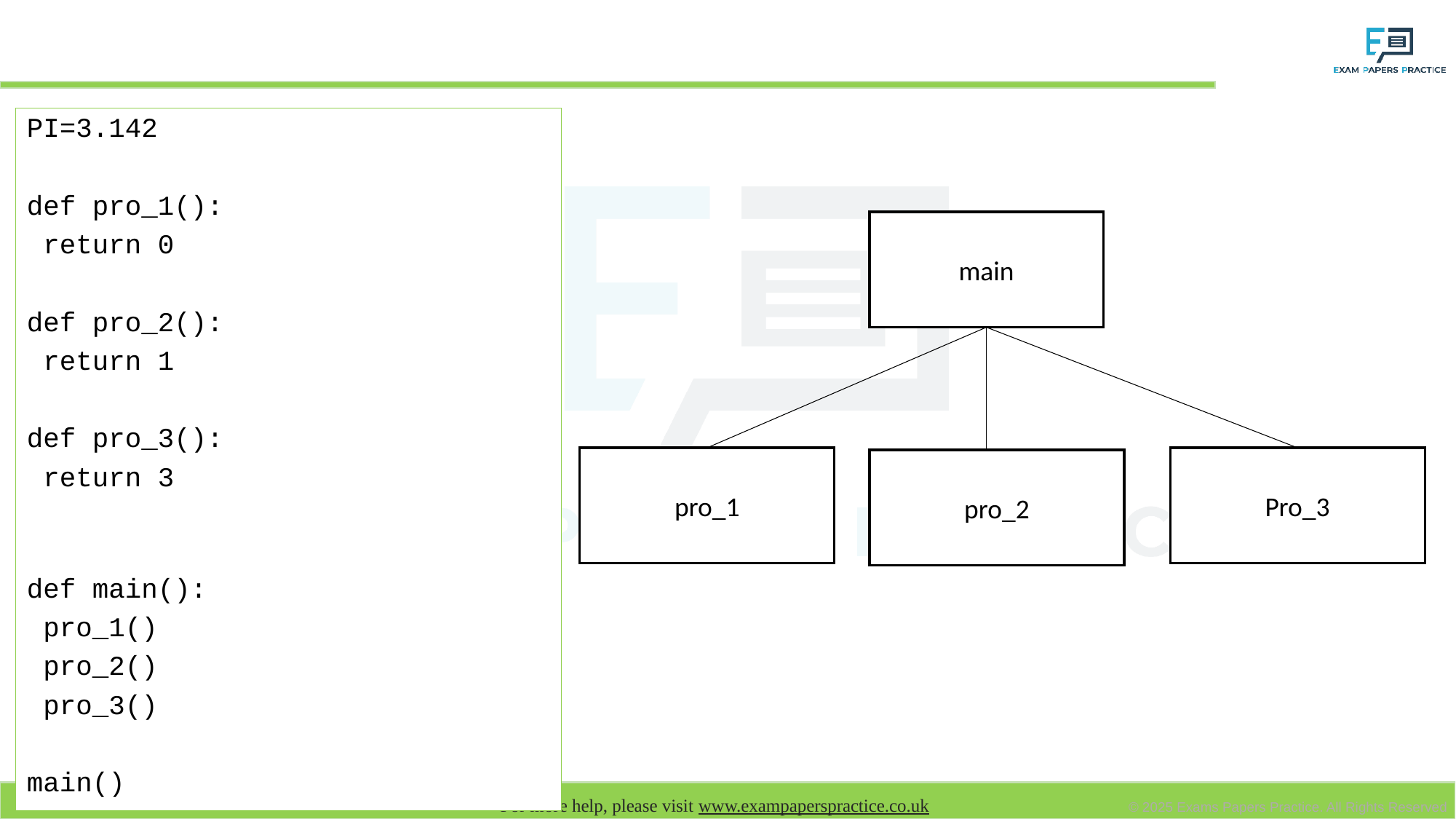

# Task complete the hierarchy chart for the following code
PI=3.142

def pro_1():
 return 0

def pro_2():
 return 1

def pro_3():
 return 3

def main():
 pro_1()
 pro_2()
 pro_3()

main()

main
Pro_3
pro_1
pro_2